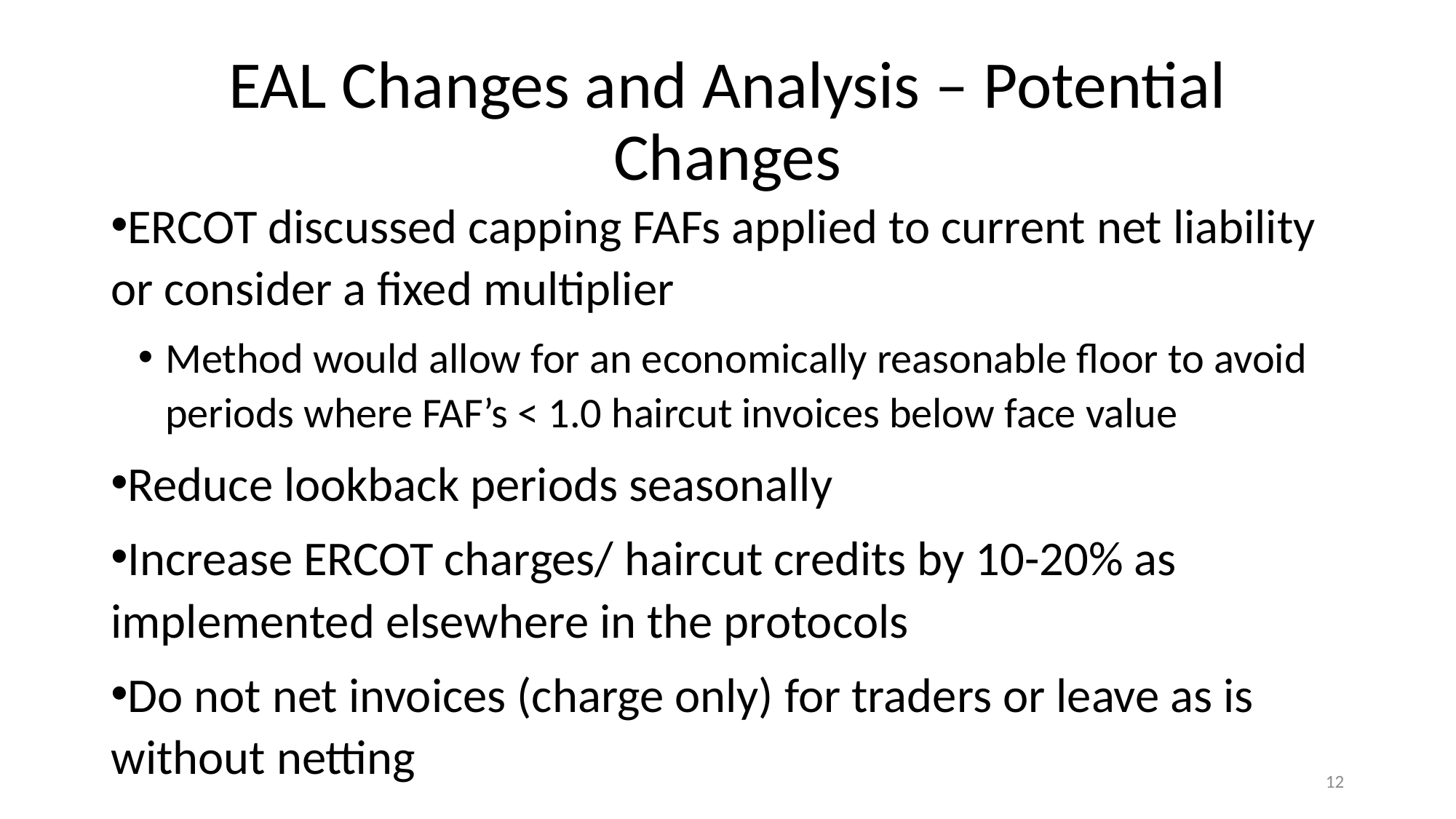

# EAL Changes and Analysis – Potential Changes
ERCOT discussed capping FAFs applied to current net liability or consider a fixed multiplier
Method would allow for an economically reasonable floor to avoid periods where FAF’s < 1.0 haircut invoices below face value
Reduce lookback periods seasonally
Increase ERCOT charges/ haircut credits by 10-20% as implemented elsewhere in the protocols
Do not net invoices (charge only) for traders or leave as is without netting

12